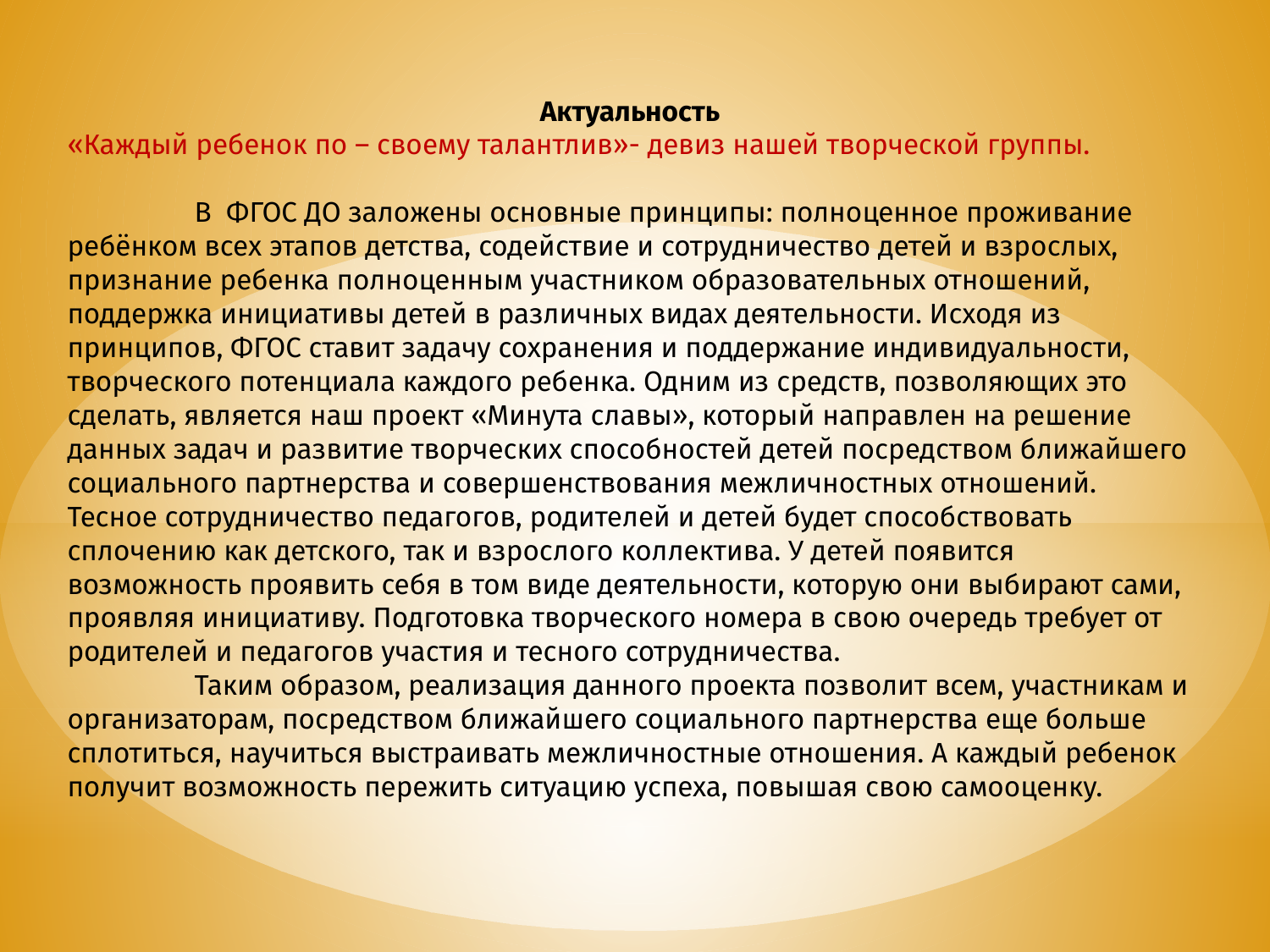

Актуальность
«Каждый ребенок по – своему талантлив»- девиз нашей творческой группы.

	В  ФГОС ДО заложены основные принципы: полноценное проживание ребёнком всех этапов детства, содействие и сотрудничество детей и взрослых, признание ребенка полноценным участником образовательных отношений, поддержка инициативы детей в различных видах деятельности. Исходя из принципов, ФГОС ставит задачу сохранения и поддержание индивидуальности, творческого потенциала каждого ребенка. Одним из средств, позволяющих это сделать, является наш проект «Минута славы», который направлен на решение данных задач и развитие творческих способностей детей посредством ближайшего социального партнерства и совершенствования межличностных отношений. Тесное сотрудничество педагогов, родителей и детей будет способствовать сплочению как детского, так и взрослого коллектива. У детей появится возможность проявить себя в том виде деятельности, которую они выбирают сами, проявляя инициативу. Подготовка творческого номера в свою очередь требует от родителей и педагогов участия и тесного сотрудничества.
	Таким образом, реализация данного проекта позволит всем, участникам и организаторам, посредством ближайшего социального партнерства еще больше сплотиться, научиться выстраивать межличностные отношения. А каждый ребенок получит возможность пережить ситуацию успеха, повышая свою самооценку.